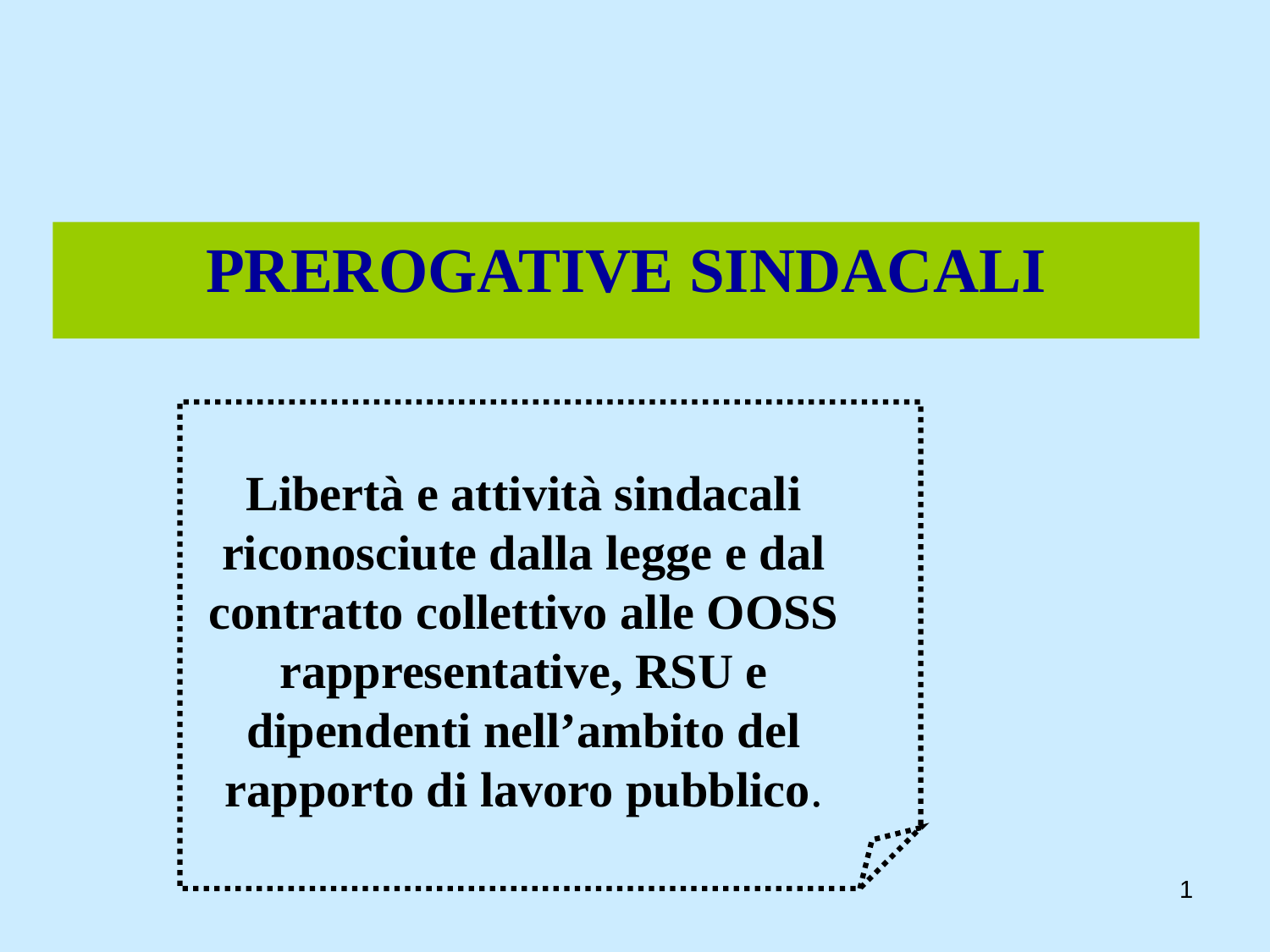

PREROGATIVE SINDACALI

Libertà e attività sindacali riconosciute dalla legge e dal contratto collettivo alle OOSS rappresentative, RSU e dipendenti nell’ambito del rapporto di lavoro pubblico.
1